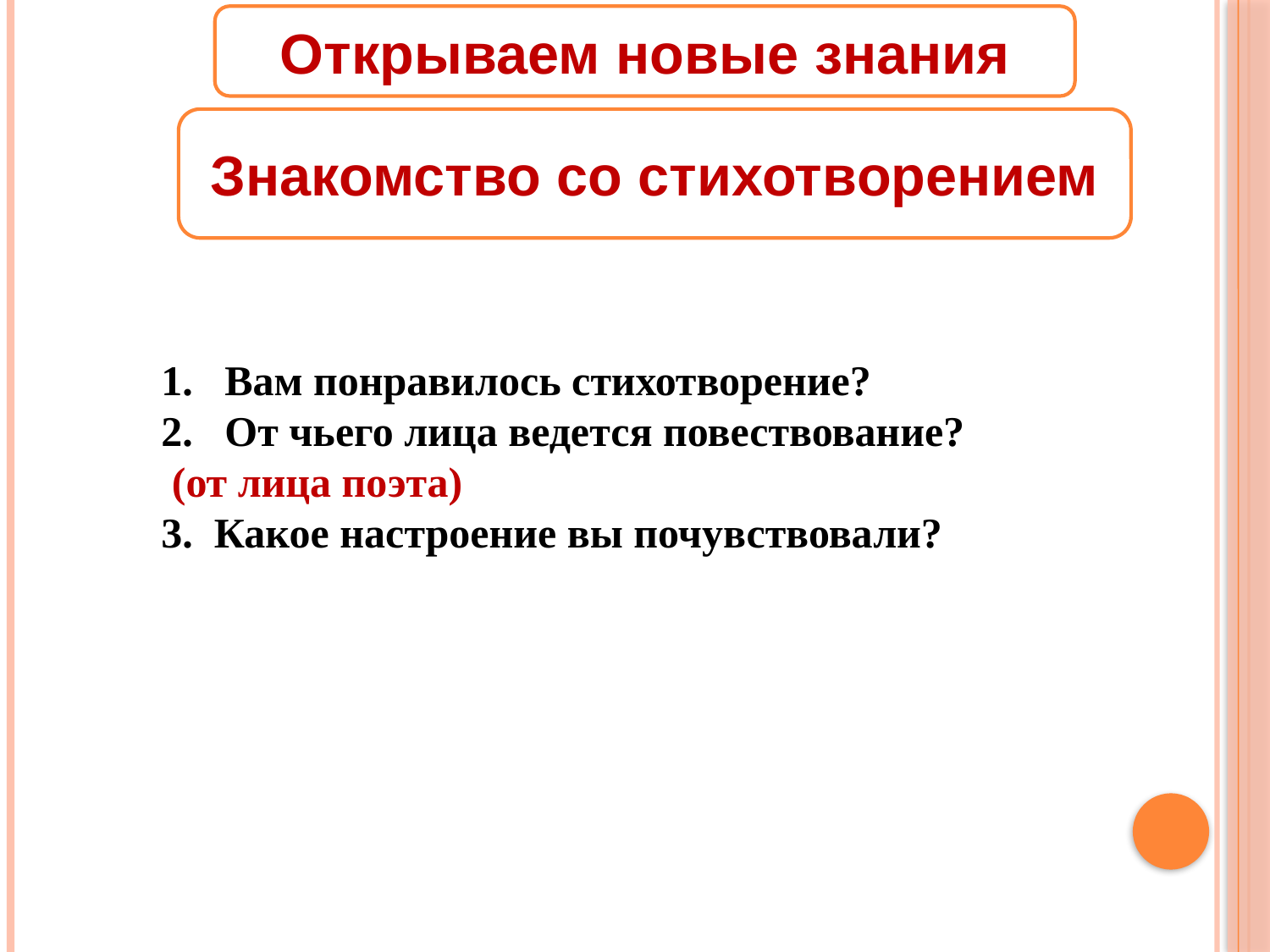

Открываем новые знания
Знакомство со стихотворением
Вам понравилось стихотворение?
От чьего лица ведется повествование?
 (от лица поэта)
3.  Какое настроение вы почувствовали?